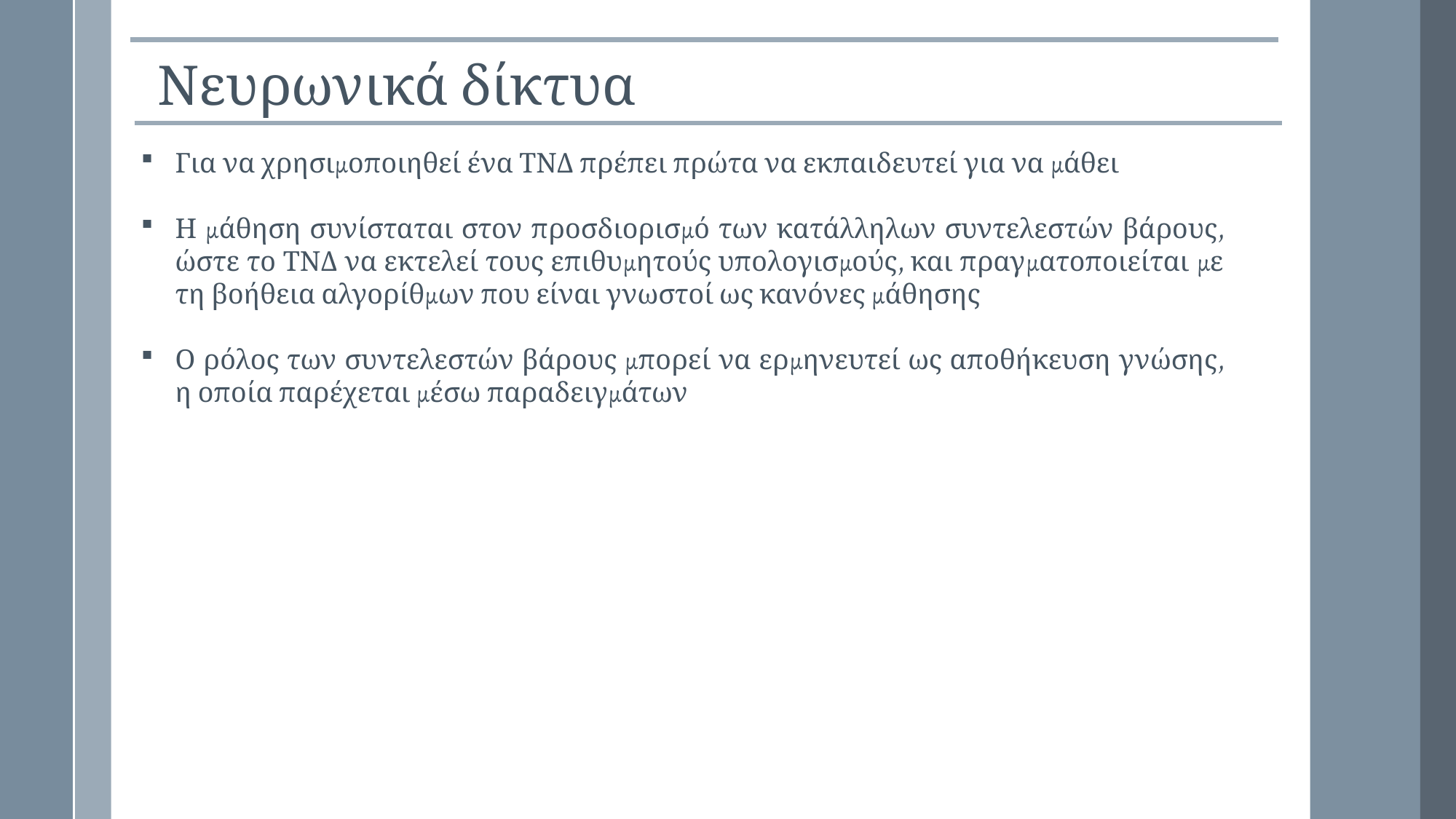

Νευρωνικά δίκτυα
Για να χρησιμοποιηθεί ένα ΤΝΔ πρέπει πρώτα να εκπαιδευτεί για να μάθει

Η μάθηση συνίσταται στον προσδιορισμό των κατάλληλων συντελεστών βάρους, ώστε το ΤΝΔ να εκτελεί τους επιθυμητούς υπολογισμούς, και πραγματοποιείται με τη βοήθεια αλγορίθμων που είναι γνωστοί ως κανόνες μάθησης

Ο ρόλος των συντελεστών βάρους μπορεί να ερμηνευτεί ως αποθήκευση γνώσης, η οποία παρέχεται μέσω παραδειγμάτων